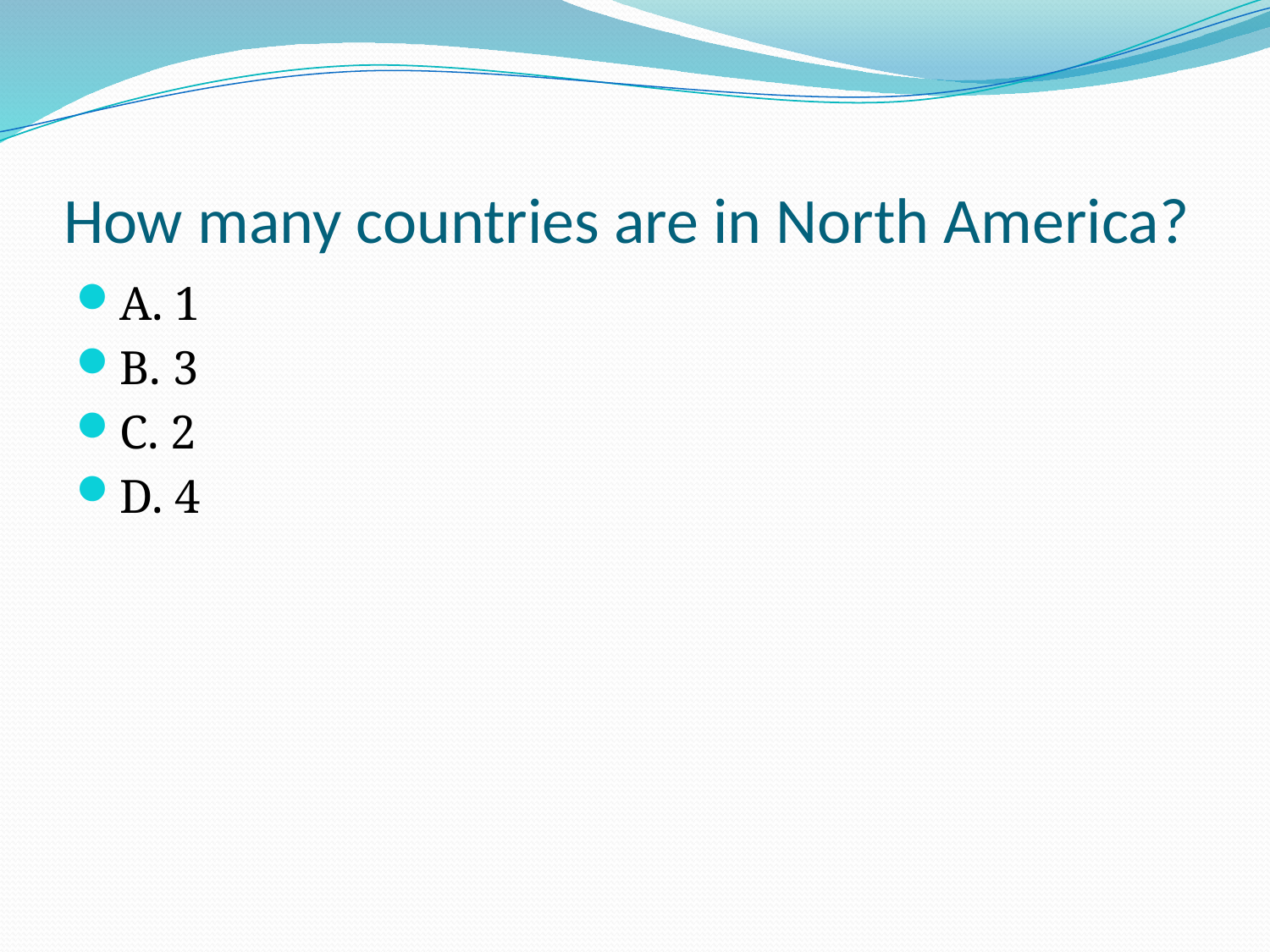

# How many countries are in North America?
A. 1
B. 3
C. 2
D. 4